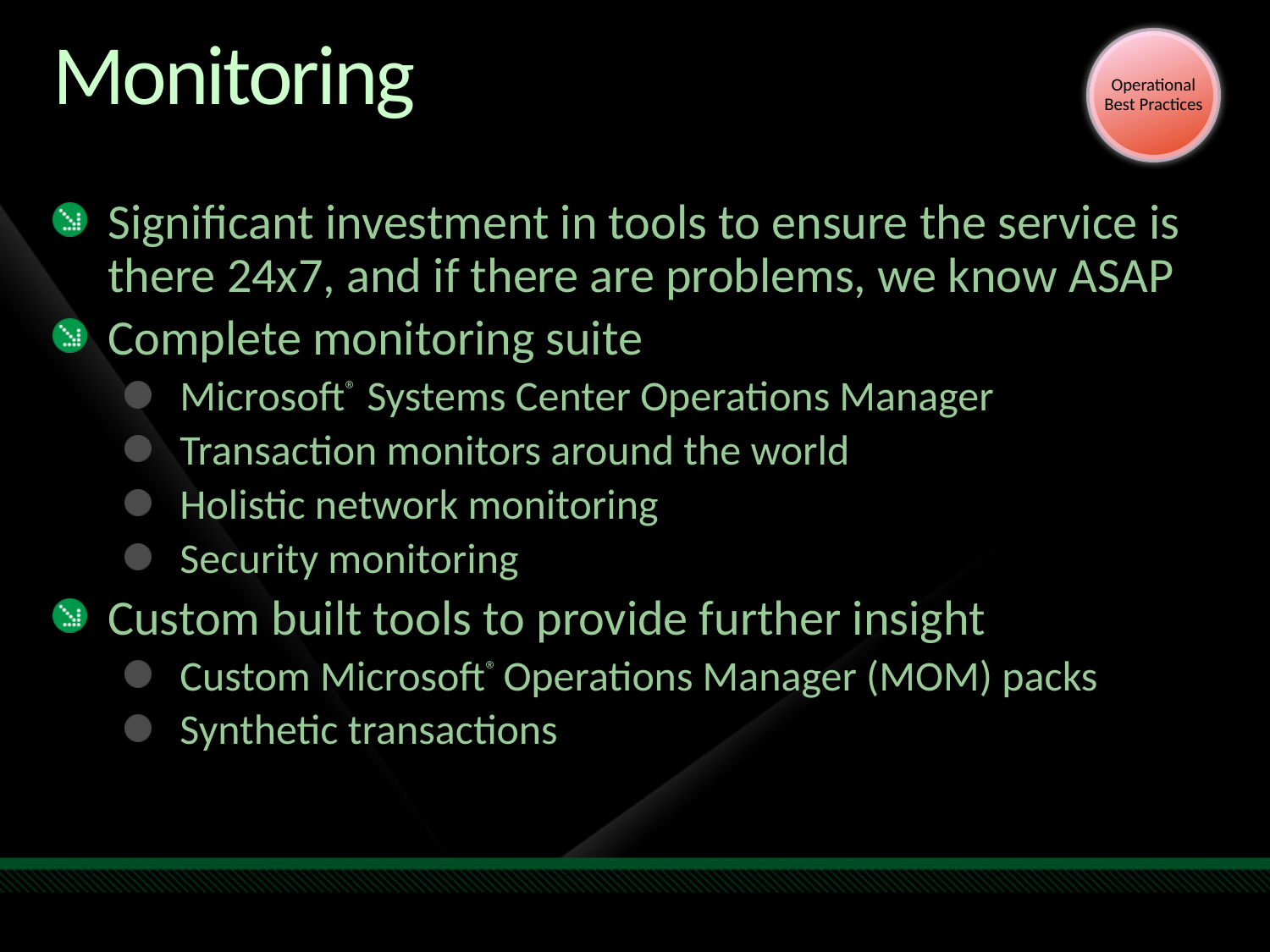

Operational
Best Practices
# Monitoring
Significant investment in tools to ensure the service is there 24x7, and if there are problems, we know ASAP
Complete monitoring suite
Microsoft® Systems Center Operations Manager
Transaction monitors around the world
Holistic network monitoring
Security monitoring
Custom built tools to provide further insight
Custom Microsoft® Operations Manager (MOM) packs
Synthetic transactions